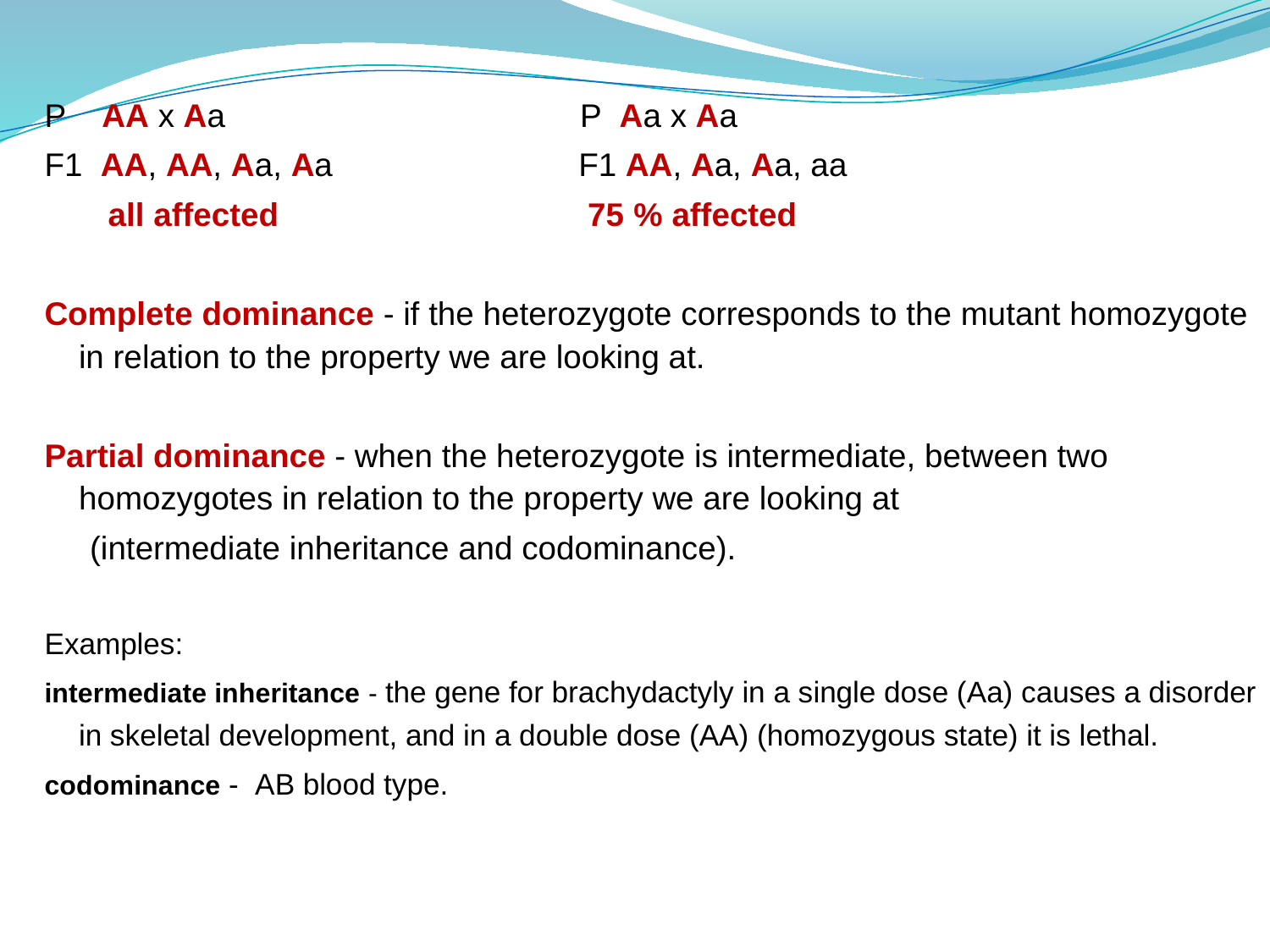

P    AA x Aa                                       P  Aa x Aa
F1  AA, AA, Aa, Aa                           F1 AA, Aa, Aa, aa
       all affected                                  75 % affected

Complete dominance - if the heterozygote corresponds to the mutant homozygote in relation to the property we are looking at.

Partial dominance - when the heterozygote is intermediate, between two homozygotes in relation to the property we are looking at
     (intermediate inheritance and codominance).

Examples:
intermediate inheritance - the gene for brachydactyly in a single dose (Aa) causes a disorder in skeletal development, and in a double dose (AA) (homozygous state) it is lethal.
codominance -  AB blood type.